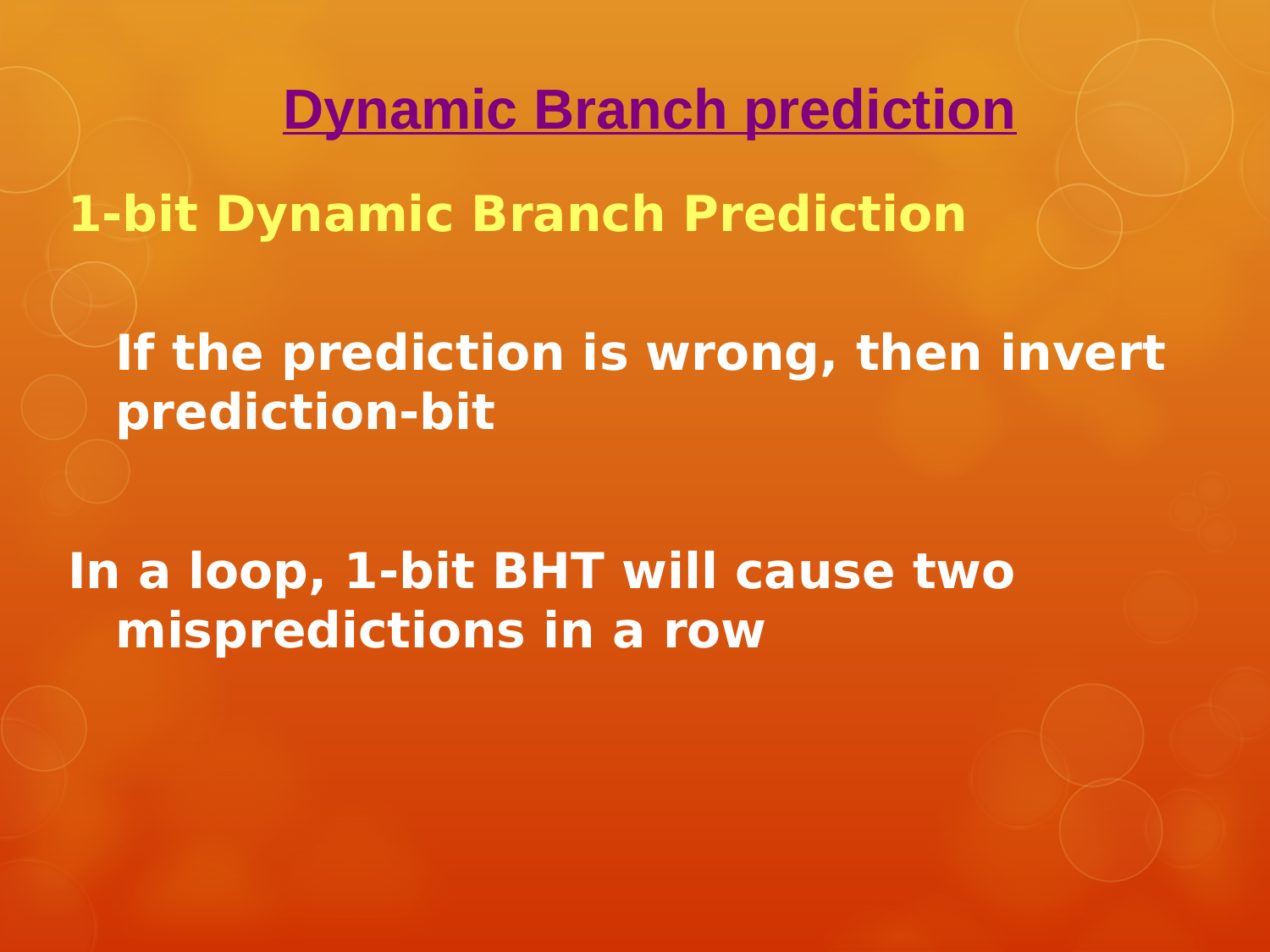

Dynamic Branch prediction
1-bit Dynamic Branch Prediction
If the prediction is wrong, then invert prediction-bit

In a loop, 1-bit BHT will cause two 	mispredictions in a row